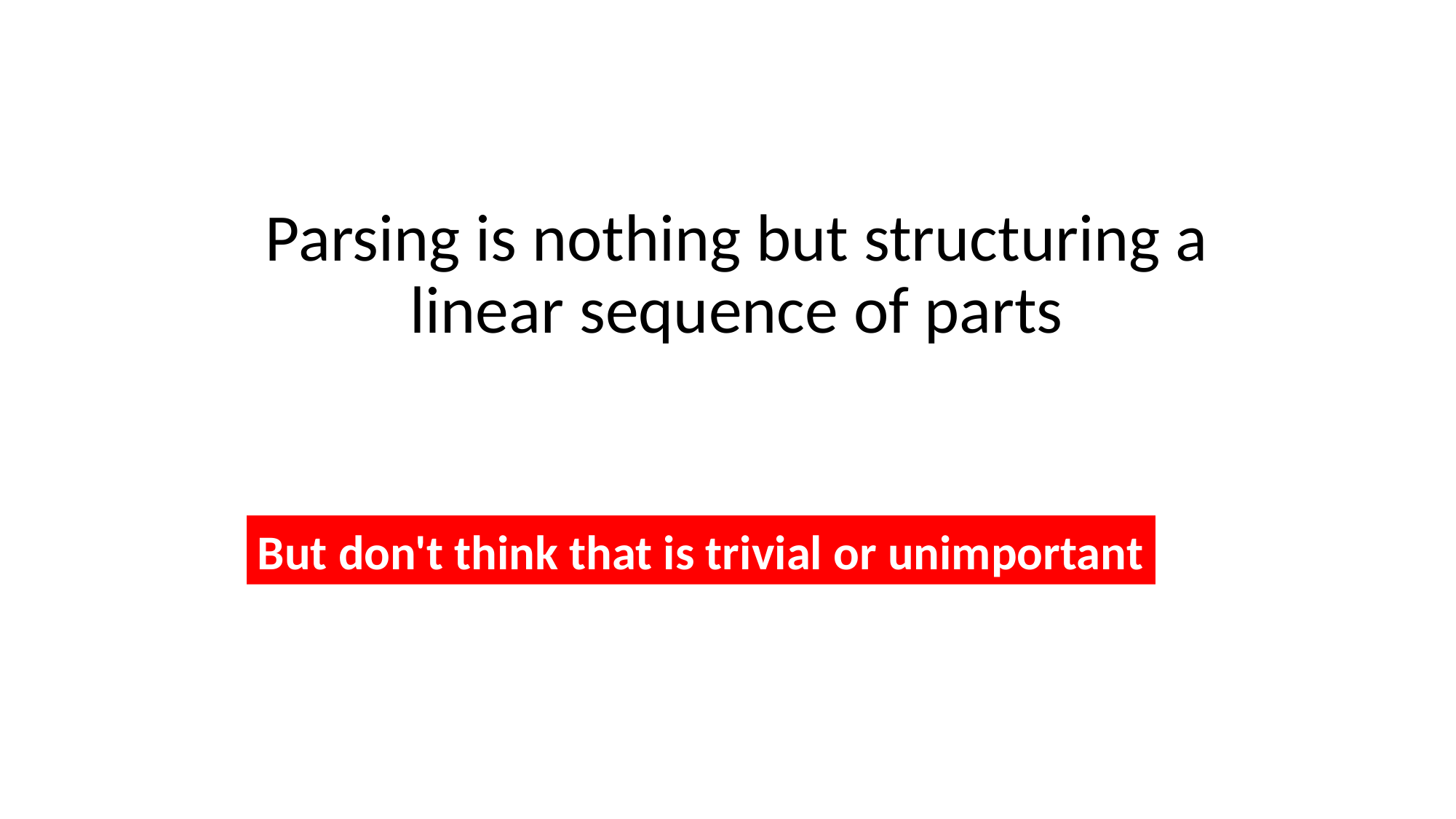

Parsing is nothing but structuring a linear sequence of parts
But don't think that is trivial or unimportant